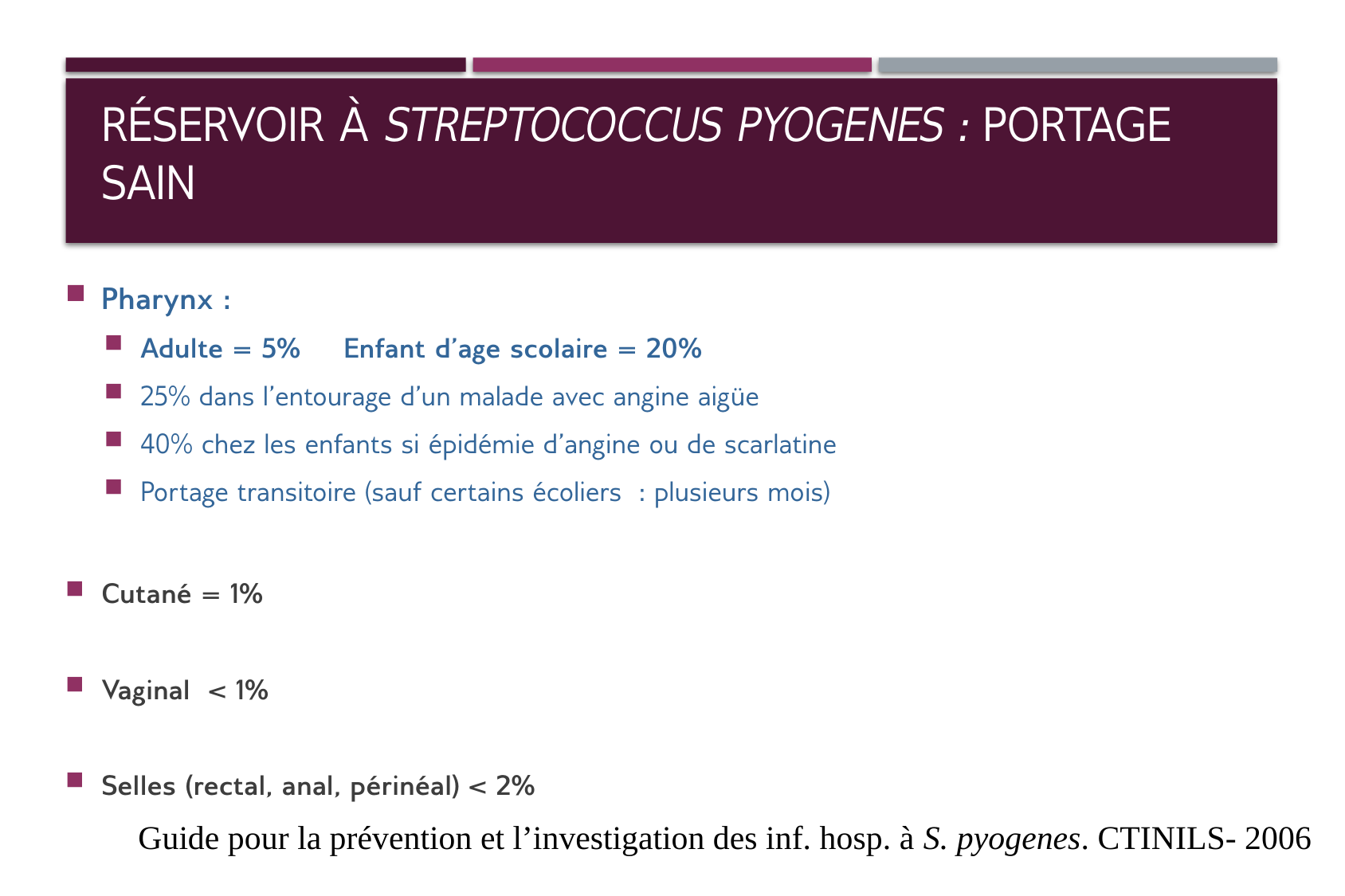

# Réservoir à Streptococcus pyogenes : portage sain
Pharynx :
Adulte = 5%		Enfant d’age scolaire = 20%
25% dans l’entourage d’un malade avec angine aigüe
40% chez les enfants si épidémie d’angine ou de scarlatine
Portage transitoire (sauf certains écoliers  : plusieurs mois)

Cutané = 1%

Vaginal  < 1%

Selles (rectal, anal, périnéal) < 2%

Guide pour la prévention et l’investigation des inf. hosp. à S. pyogenes. CTINILS- 2006